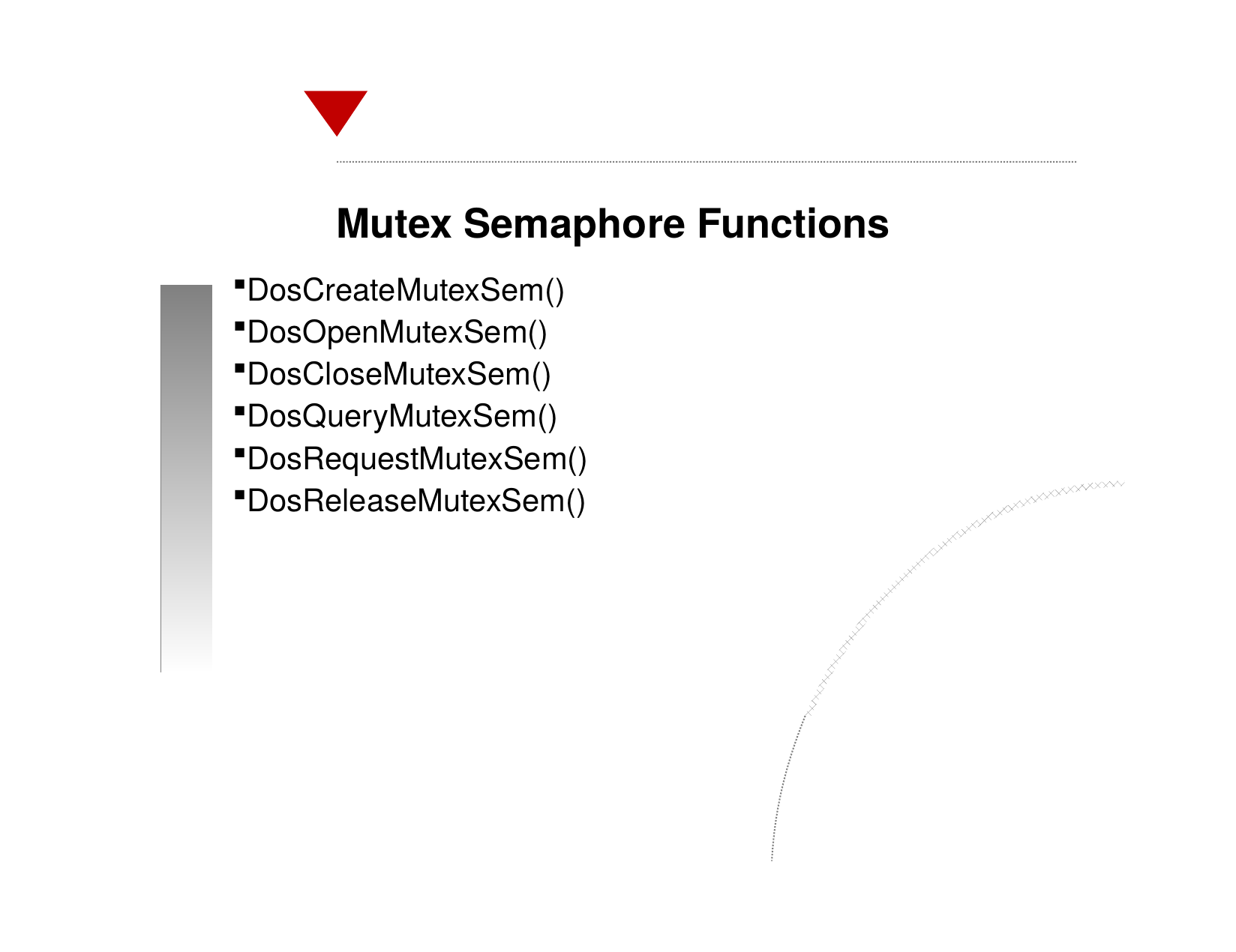

Mutex Semaphore Functions
DosCreateMutexSem()
DosOpenMutexSem()
DosCloseMutexSem()
DosQueryMutexSem()
DosRequestMutexSem()
DosReleaseMutexSem()